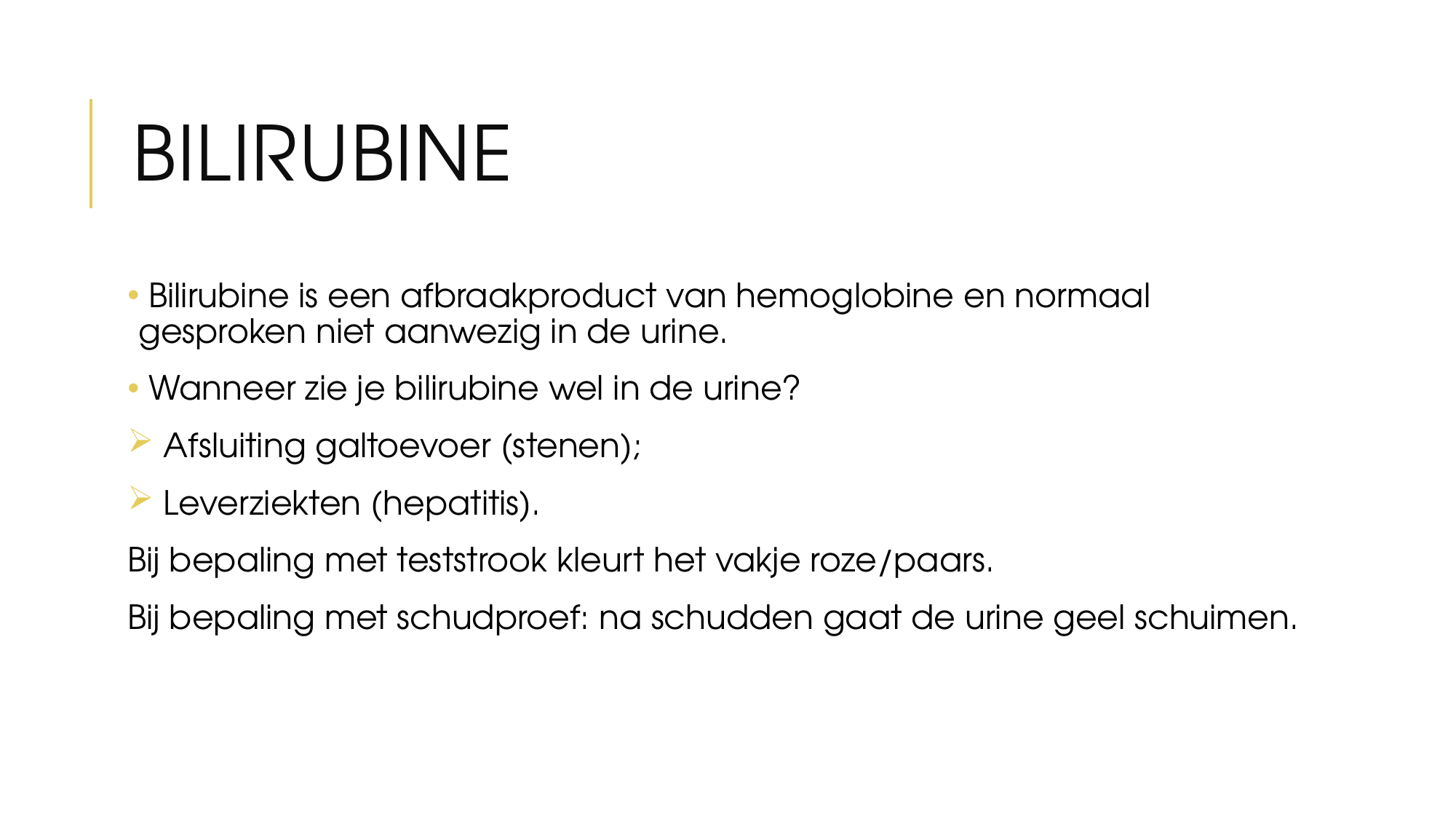

# bilirubine
 Bilirubine is een afbraakproduct van hemoglobine en normaal gesproken niet aanwezig in de urine.
 Wanneer zie je bilirubine wel in de urine?
 Afsluiting galtoevoer (stenen);
 Leverziekten (hepatitis).
Bij bepaling met teststrook kleurt het vakje roze/paars.
Bij bepaling met schudproef: na schudden gaat de urine geel schuimen.